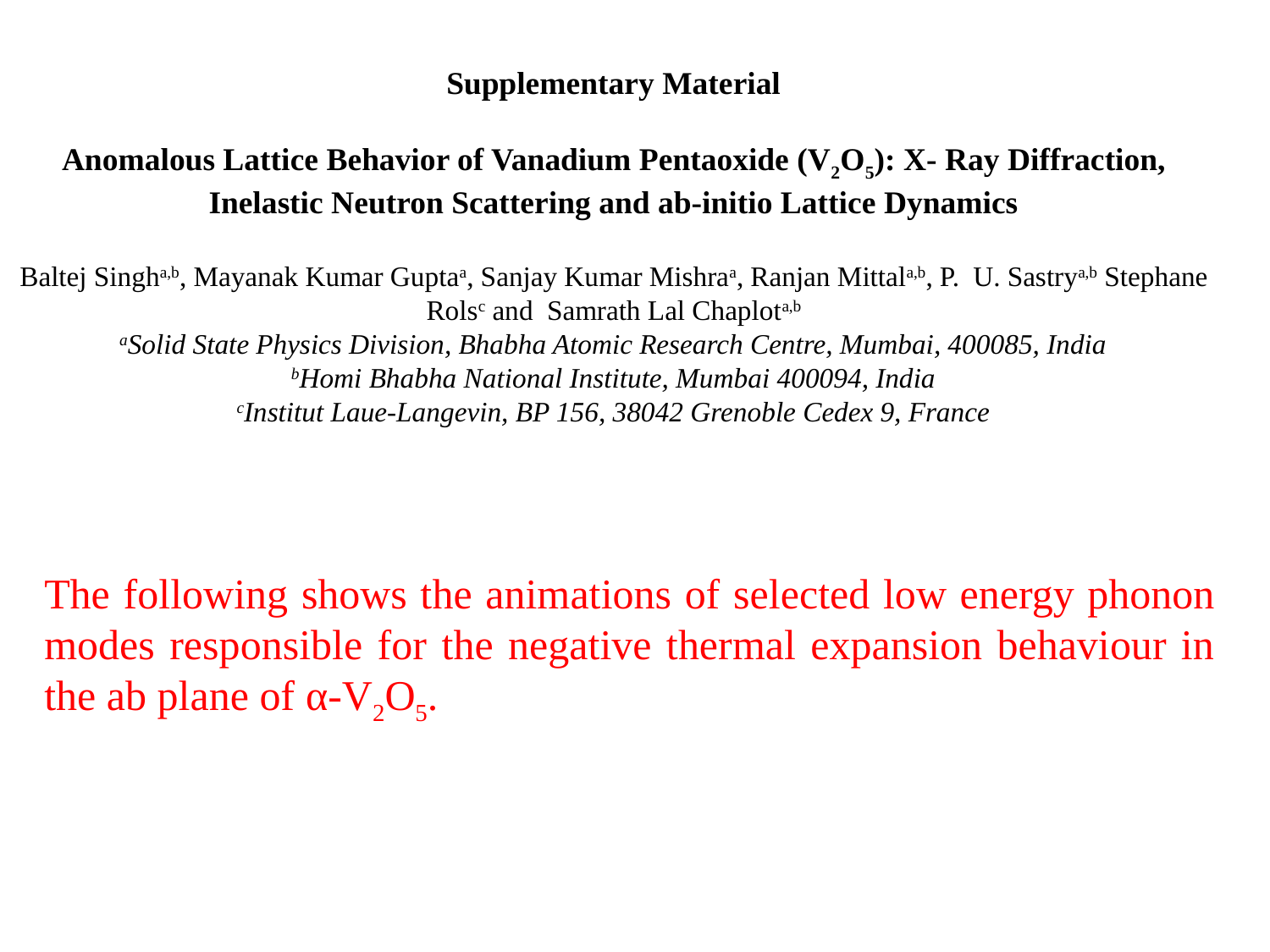

Supplementary Material

Anomalous Lattice Behavior of Vanadium Pentaoxide (V2O5): X- Ray Diffraction, Inelastic Neutron Scattering and ab-initio Lattice Dynamics

Baltej Singha,b, Mayanak Kumar Guptaa, Sanjay Kumar Mishraa, Ranjan Mittala,b, P.  U. Sastrya,b Stephane Rolsc and  Samrath Lal Chaplota,b
aSolid State Physics Division, Bhabha Atomic Research Centre, Mumbai, 400085, India
bHomi Bhabha National Institute, Mumbai 400094, India
cInstitut Laue-Langevin, BP 156, 38042 Grenoble Cedex 9, France
The following shows the animations of selected low energy phonon modes responsible for the negative thermal expansion behaviour in the ab plane of α-V2O5.